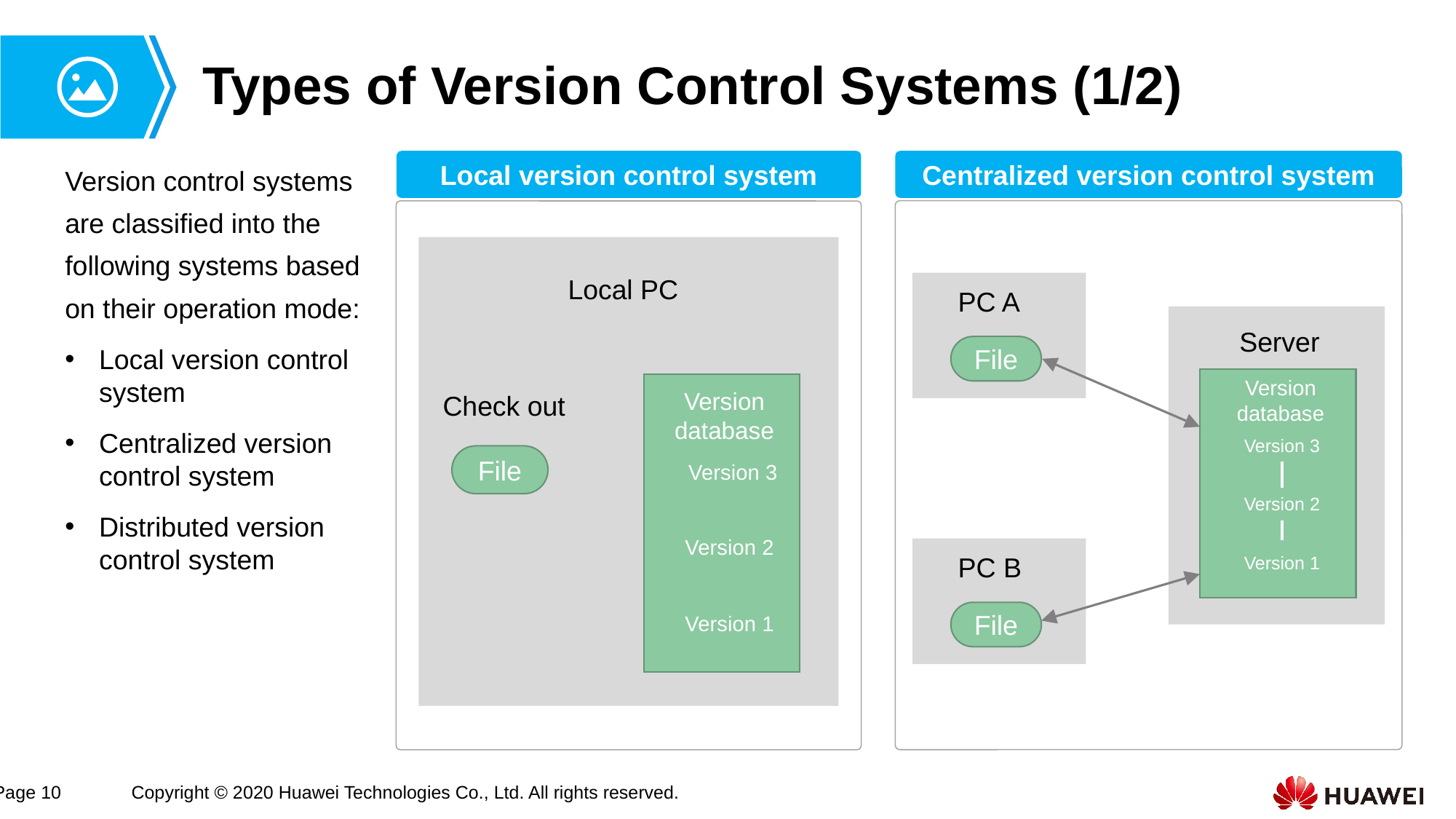

# Types of Version Control Systems (1/2)
Version control systems are classified into the following systems based on their operation mode:
Local version control system
Centralized version control system
Distributed version control system
Local version control system
Centralized version control system

Local PC

Version database
Version 3
Version 2
Version 1
File
Check out

PC A
File

Server
Version database

Version 3
Version 2
Version 1

PC B
File